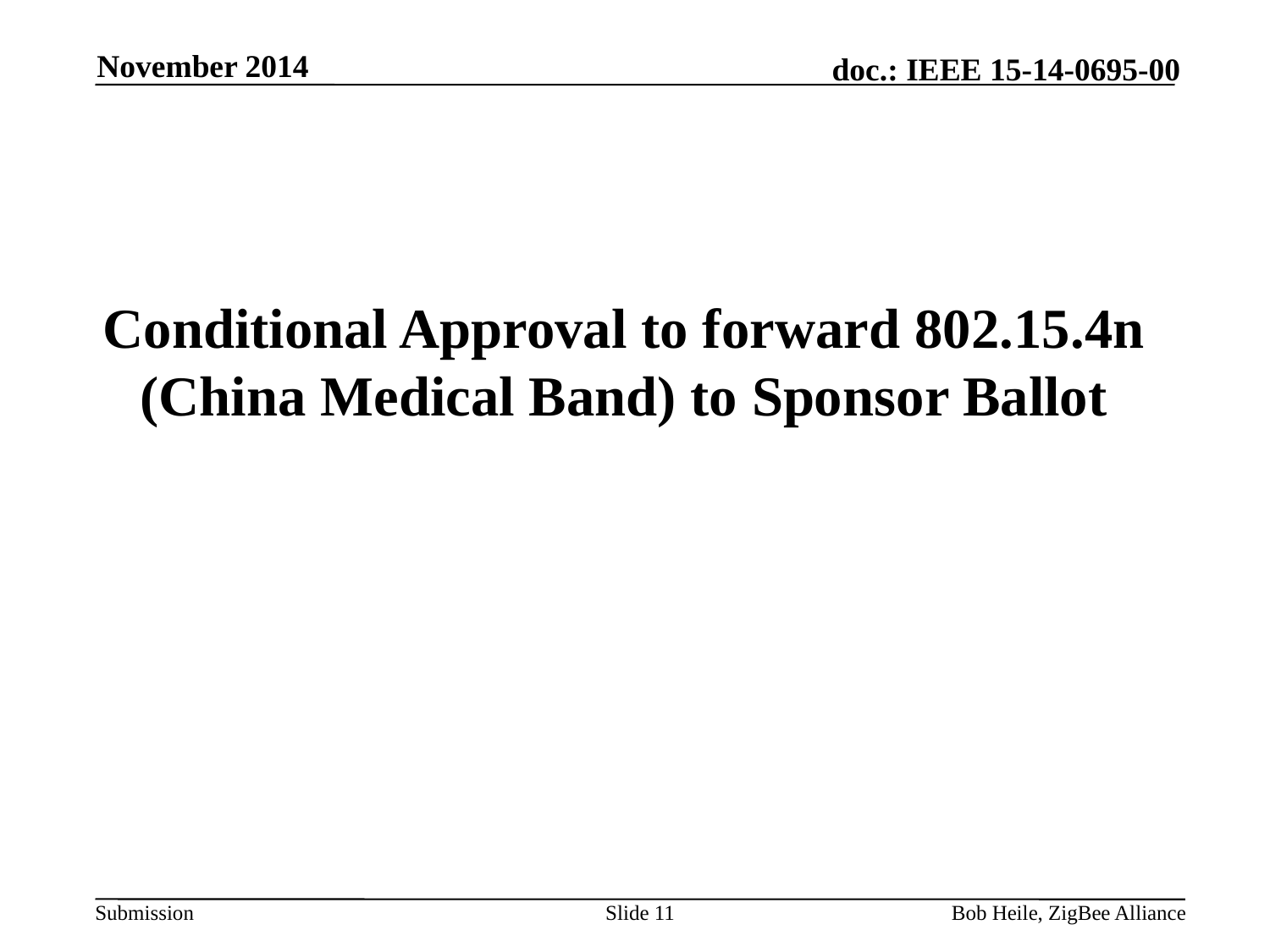

November 2014
# Conditional Approval to forward 802.15.4n (China Medical Band) to Sponsor Ballot
Slide 11
Bob Heile, ZigBee Alliance